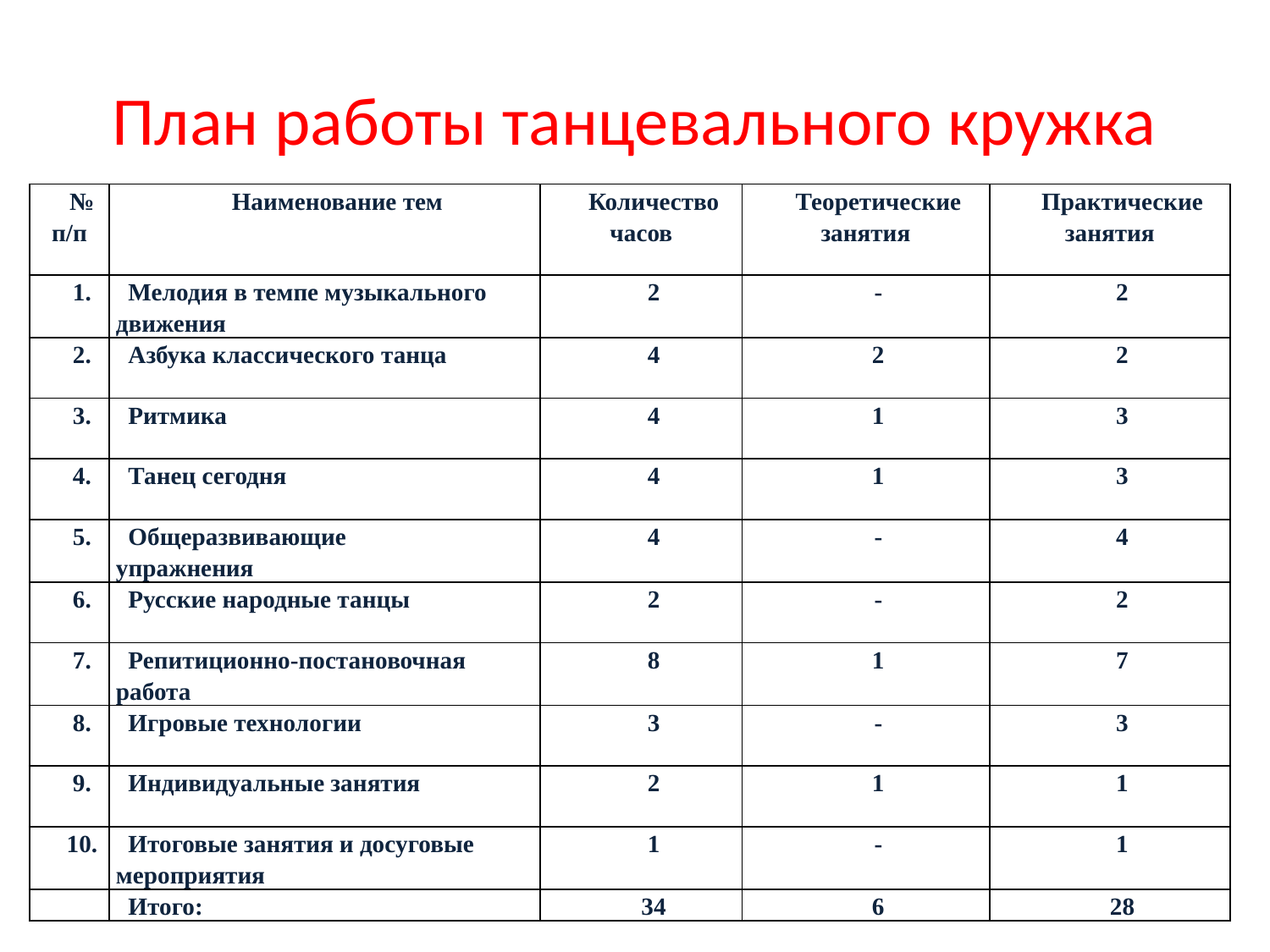

# План работы танцевального кружка
| № п/п | Наименование тем | Количество часов | Теоретические занятия | Практические занятия |
| --- | --- | --- | --- | --- |
| 1. | Мелодия в темпе музыкального движения | 2 | - | 2 |
| 2. | Азбука классического танца | 4 | 2 | 2 |
| 3. | Ритмика | 4 | 1 | 3 |
| 4. | Танец сегодня | 4 | 1 | 3 |
| 5. | Общеразвивающие упражнения | 4 | - | 4 |
| 6. | Русские народные танцы | 2 | - | 2 |
| 7. | Репитиционно-постановочная работа | 8 | 1 | 7 |
| 8. | Игровые технологии | 3 | - | 3 |
| 9. | Индивидуальные занятия | 2 | 1 | 1 |
| 10. | Итоговые занятия и досуговые мероприятия | 1 | - | 1 |
|  | Итого: | 34 | 6 | 28 |